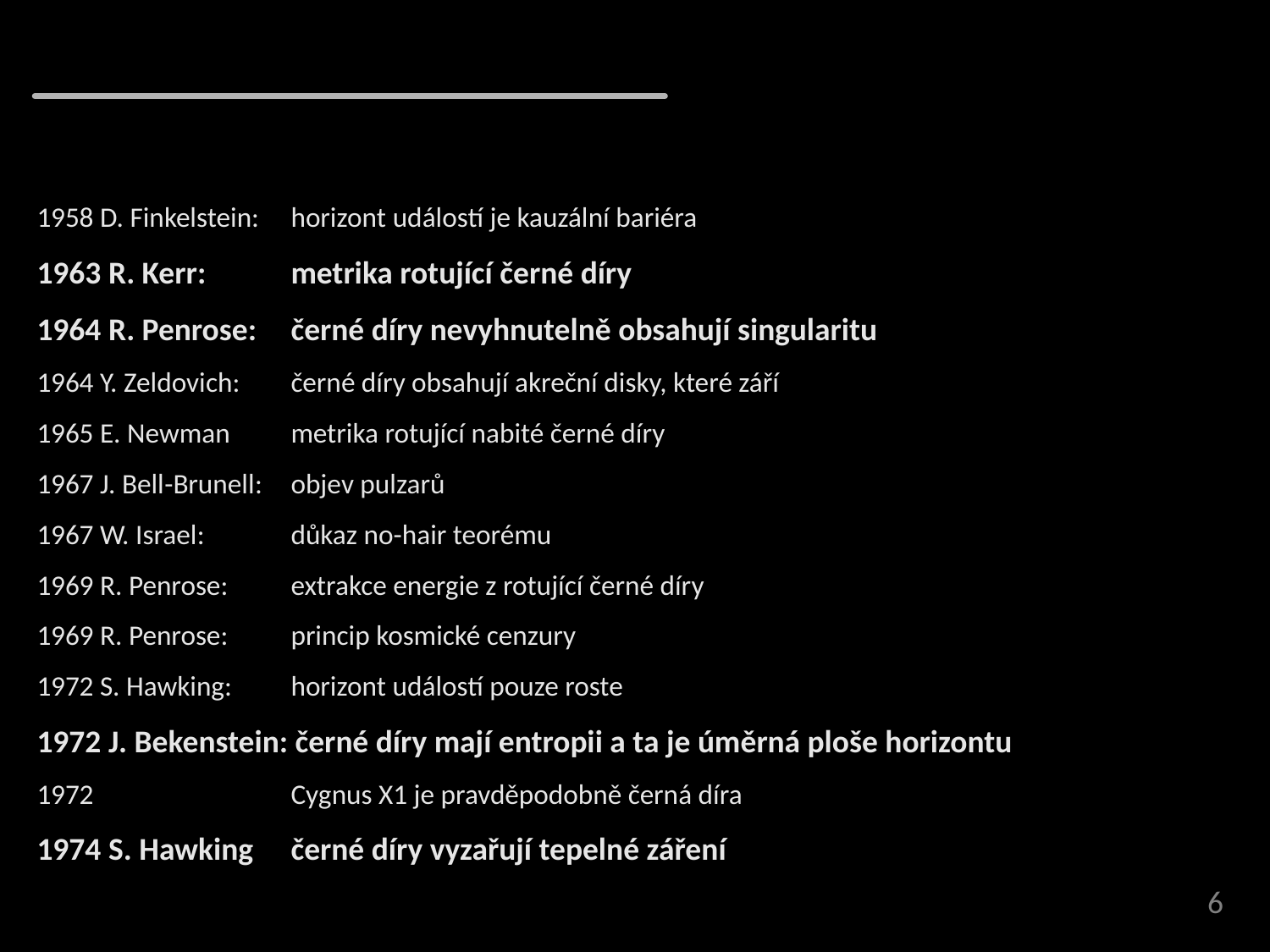

Zlatý věk fyziky černých děr
1958 D. Finkelstein: 	horizont událostí je kauzální bariéra
1963 R. Kerr: 	metrika rotující černé díry
1964 R. Penrose: 	černé díry nevyhnutelně obsahují singularitu
1964 Y. Zeldovich:	černé díry obsahují akreční disky, které září
1965 E. Newman	metrika rotující nabité černé díry
1967 J. Bell-Brunell: 	objev pulzarů
1967 W. Israel: 	důkaz no-hair teorému
1969 R. Penrose:	extrakce energie z rotující černé díry
1969 R. Penrose:	princip kosmické cenzury
1972 S. Hawking:    	horizont událostí pouze roste
1972 J. Bekenstein: černé díry mají entropii a ta je úměrná ploše horizontu
1972 		Cygnus X1 je pravděpodobně černá díra
1974 S. Hawking 	černé díry vyzařují tepelné záření